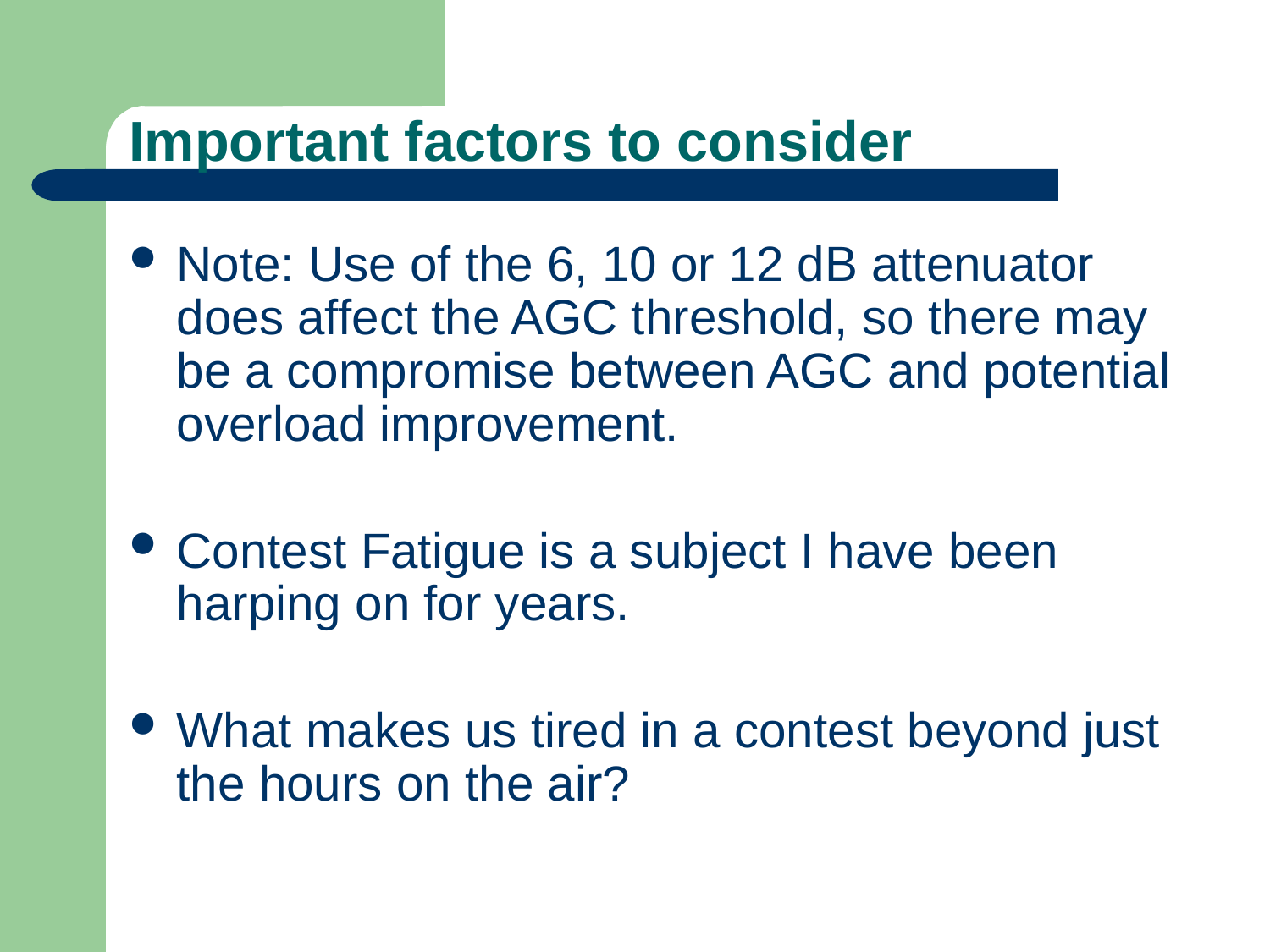

# Important factors to consider
Note: Use of the 6, 10 or 12 dB attenuator does affect the AGC threshold, so there may be a compromise between AGC and potential overload improvement.

Contest Fatigue is a subject I have been harping on for years.

What makes us tired in a contest beyond just the hours on the air?